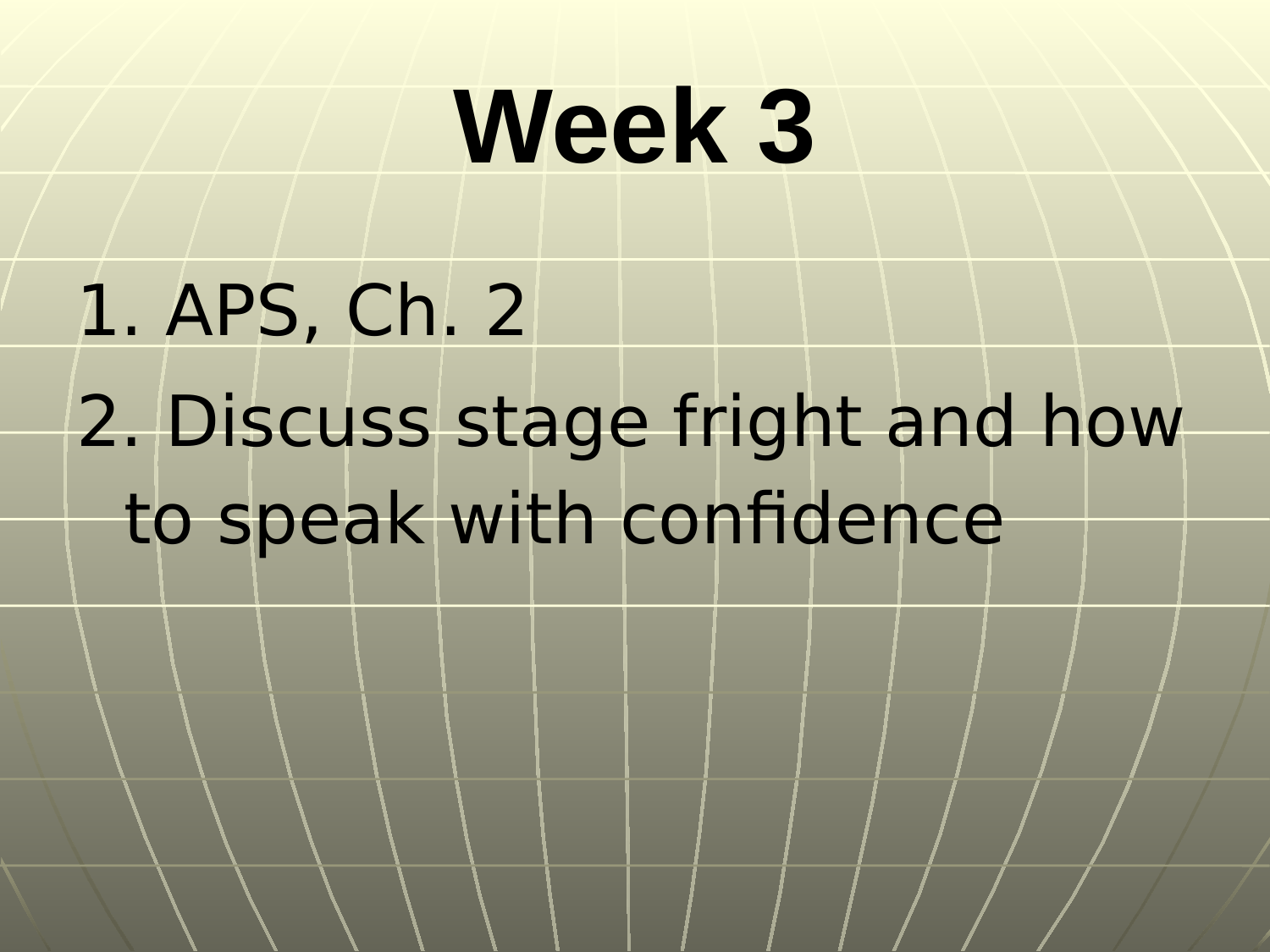

# Week 3
1. APS, Ch. 2
2. Discuss stage fright and how to speak with confidence